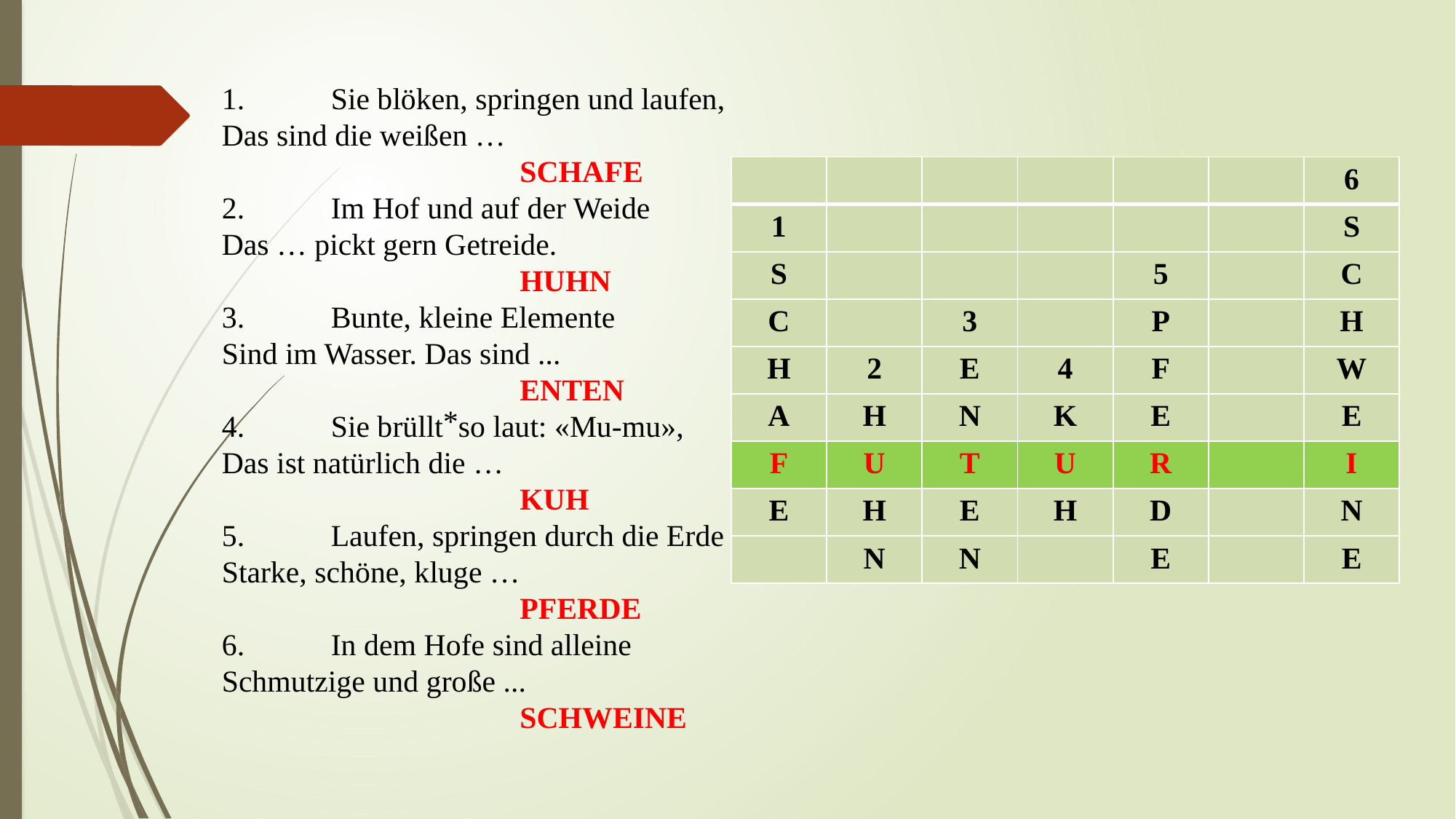

1.	Sie blöken, springen und laufen,
Das sind die weißen …
                                       SCHAFE
2.	Im Hof und auf der Weide
Das … pickt gern Getreide.
                                       HUHN
3.	Bunte, kleine Elemente
Sind im Wasser. Das sind ...
                                       ENTEN
4.	Sie brüllt ⃰ so laut: «Mu-mu»,
Das ist natürlich die …
                                       KUH
5.	Laufen, springen durch die Erde
Starke, schöne, kluge …
                                       PFERDE
6.	In dem Hofe sind alleine
Schmutzige und große ...
                                       SCHWEINE
|  |  |  |  |  |  | 6 |
| --- | --- | --- | --- | --- | --- | --- |
| 1 |  |  |  |  |  | S |
| S |  |  |  | 5 |  | C |
| C |  | 3 |  | P |  | H |
| H | 2 | E | 4 | F |  | W |
| A | H | N | K | E |  | E |
| F | U | T | U | R |  | I |
| E | H | E | H | D |  | N |
|  | N | N |  | E |  | E |